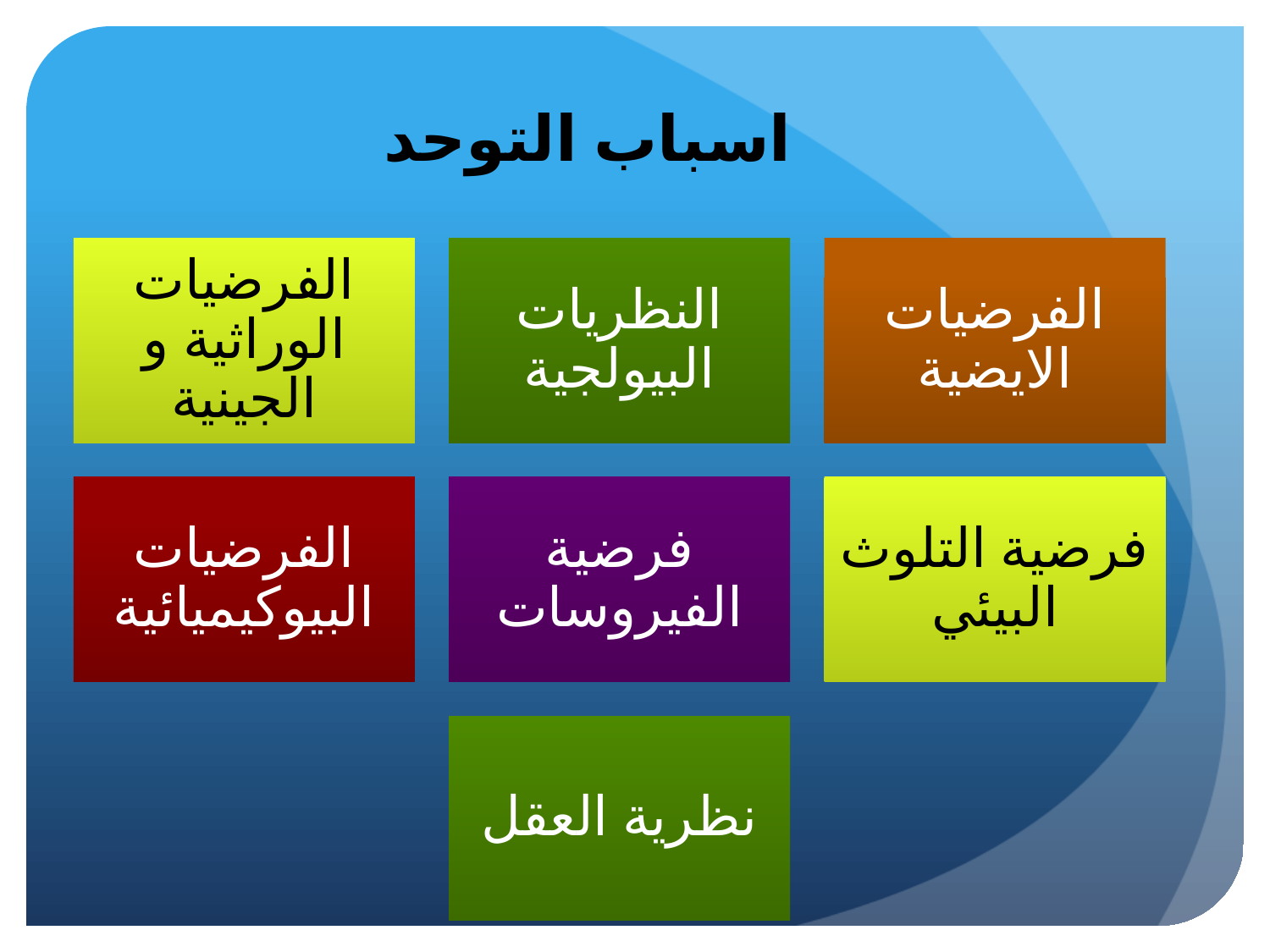

اسباب التوحد
الفرضيات الوراثية و الجينية
النظريات البيولجية
الفرضيات الايضية
الفرضيات البيوكيميائية
فرضية الفيروسات
فرضية التلوث البيئي
نظرية العقل